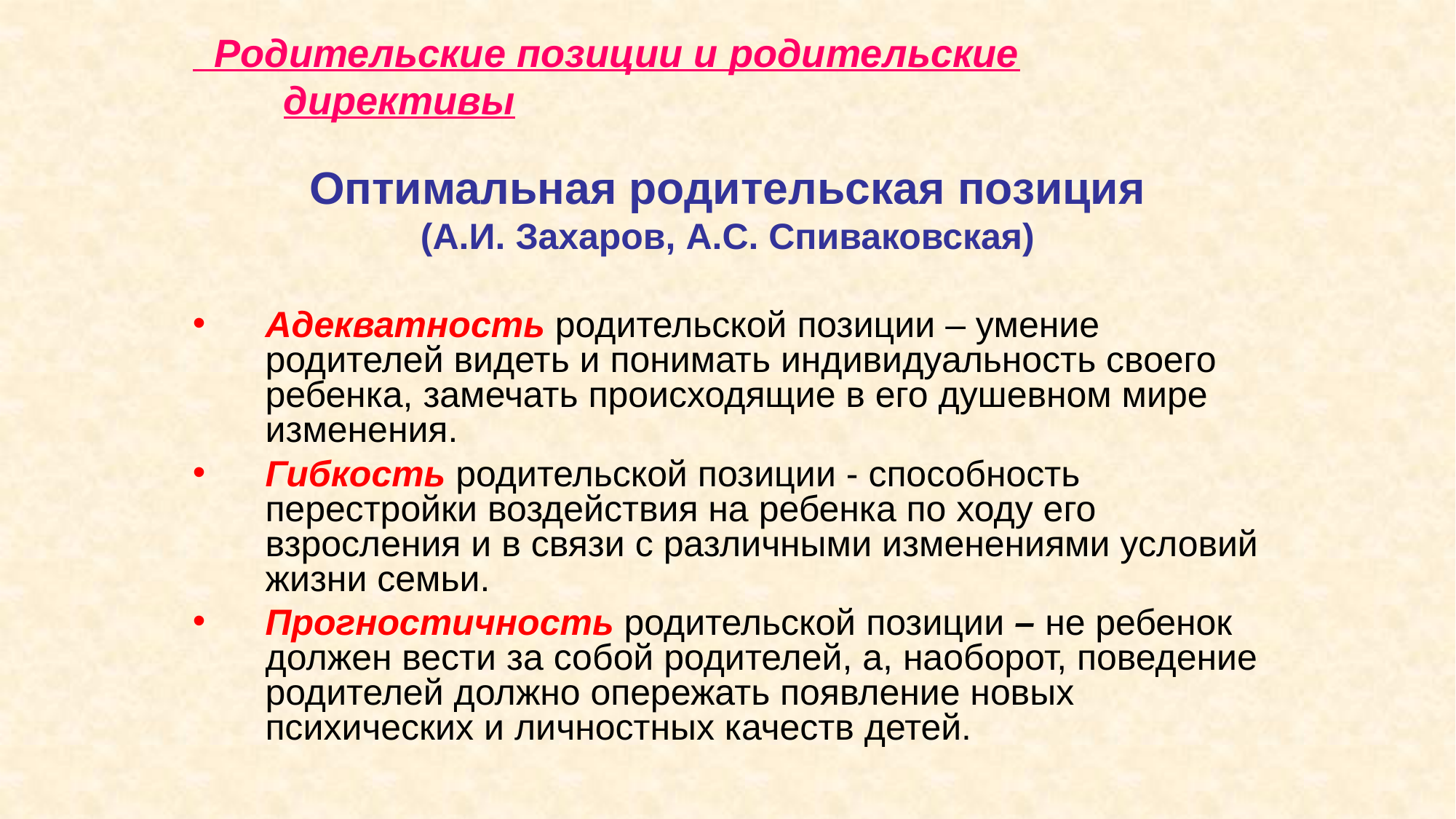

# Родительские позиции и родительские директивы

 Оптимальная родительская позиция
(А.И. Захаров, А.С. Спиваковская)

Адекватность родительской позиции – умение родителей видеть и понимать индивидуальность своего ребенка, замечать происходящие в его душевном мире изменения.
Гибкость родительской позиции - способность перестройки воздействия на ребенка по ходу его взросления и в связи с различными изменениями условий жизни семьи.
Прогностичность родительской позиции – не ребенок должен вести за собой родителей, а, наоборот, поведение родителей должно опережать появление новых психических и личностных качеств детей.